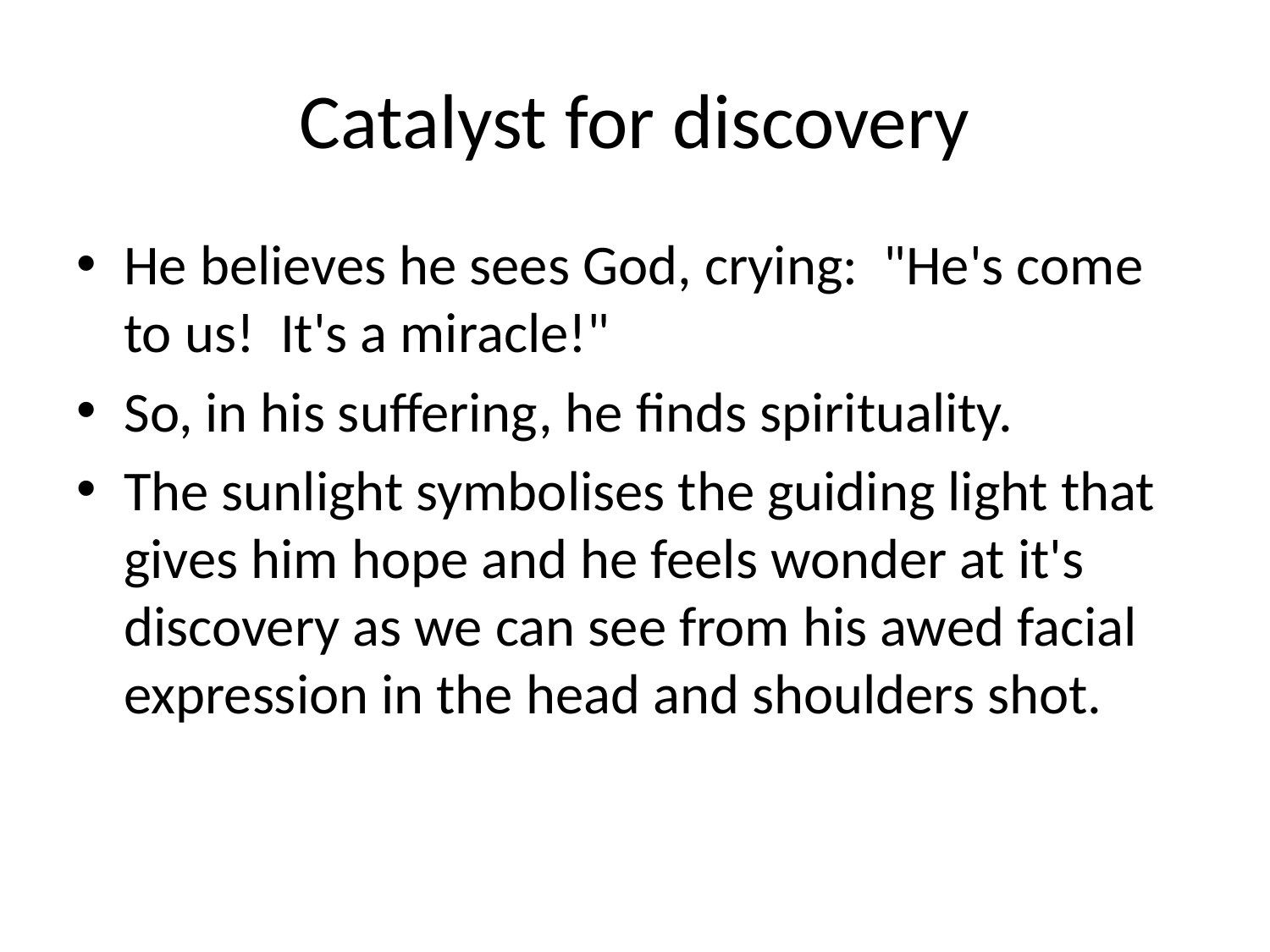

# Catalyst for discovery
He believes he sees God, crying:  "He's come to us!  It's a miracle!"
So, in his suffering, he finds spirituality.
The sunlight symbolises the guiding light that gives him hope and he feels wonder at it's discovery as we can see from his awed facial expression in the head and shoulders shot.